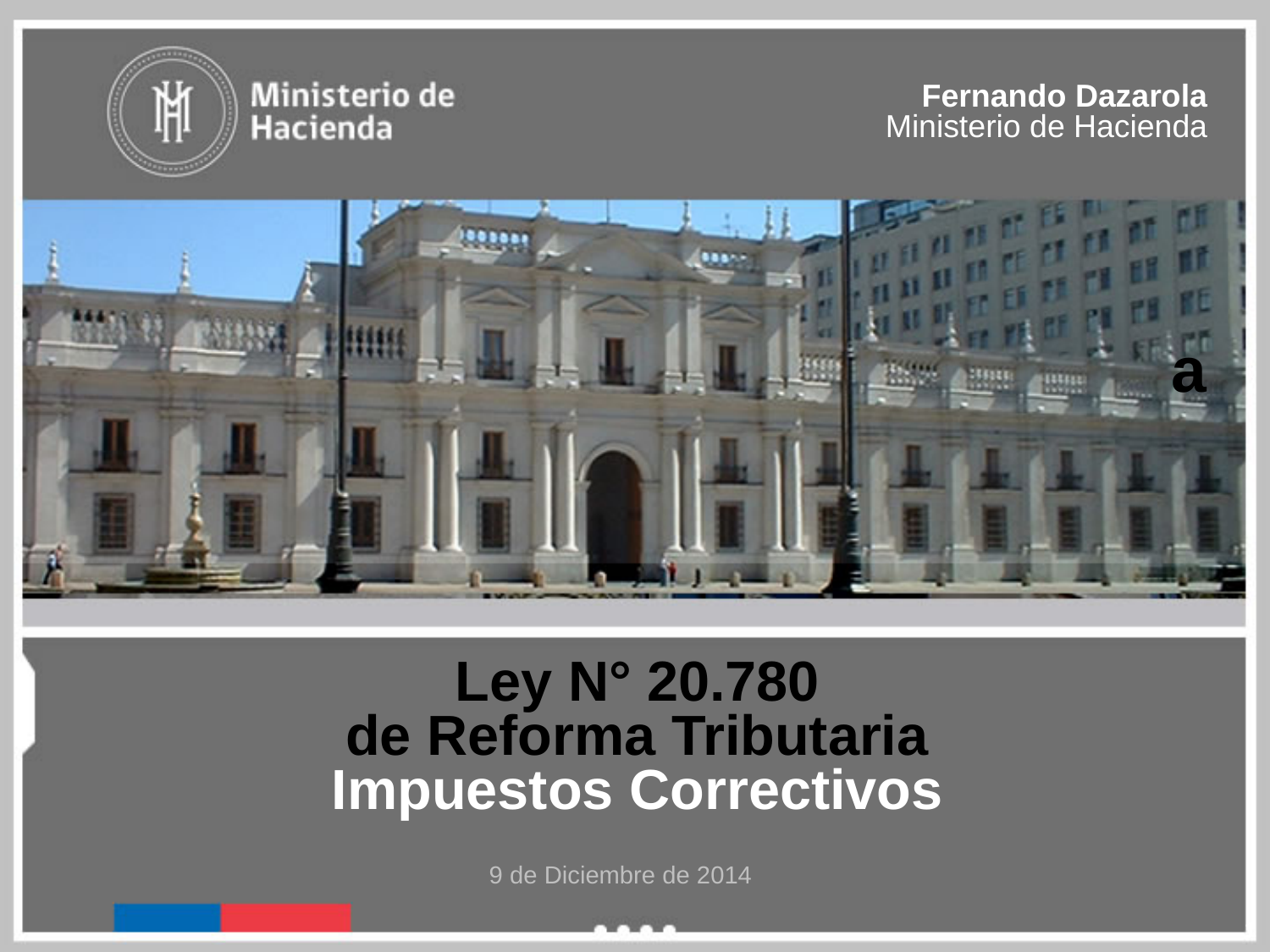

Fernando Dazarola
Ministerio de Hacienda
a

Ley N° 20.780
de Reforma Tributaria
Impuestos Correctivos

9 de Diciembre de 2014
1